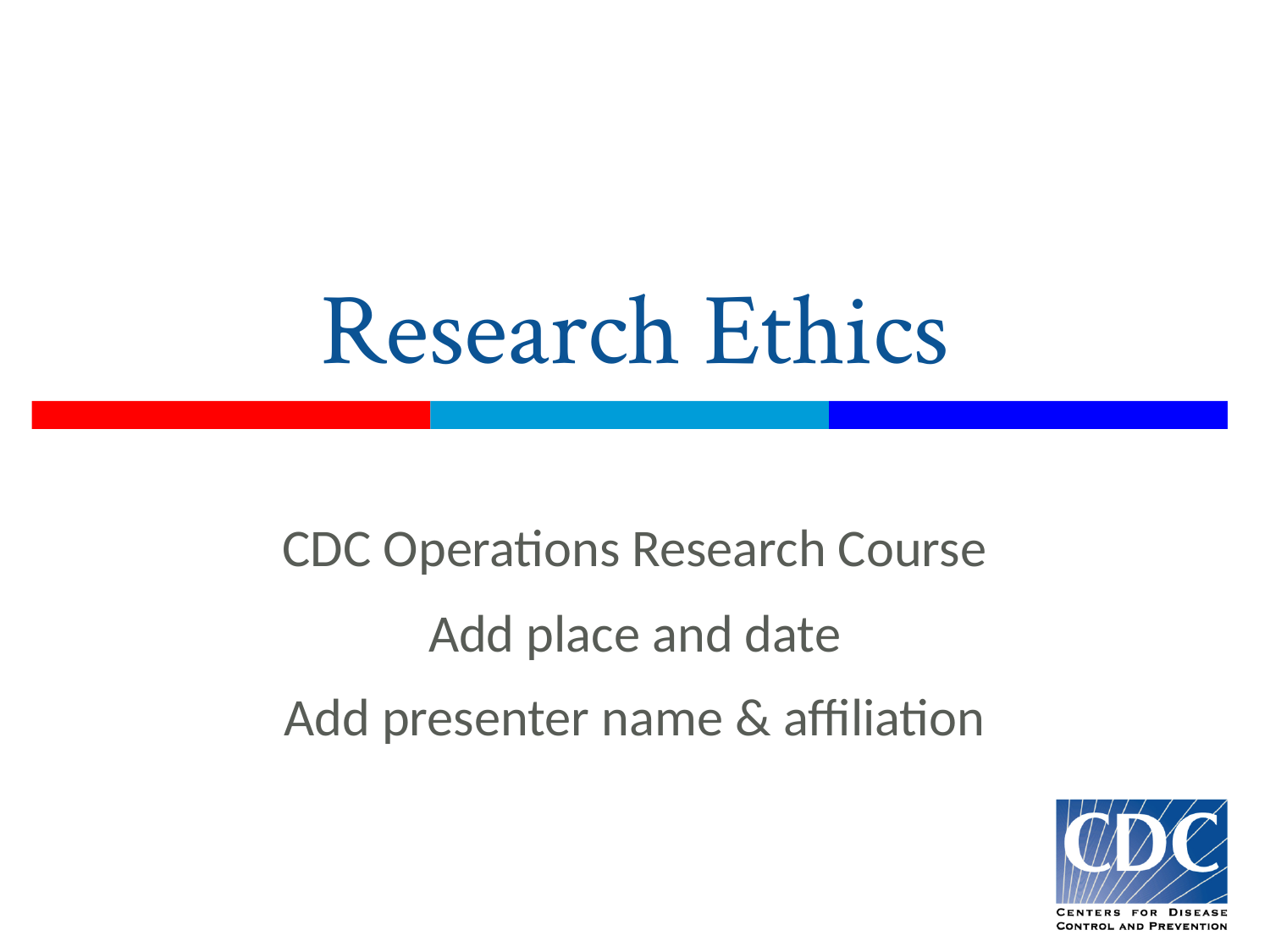

# Research Ethics
CDC Operations Research Course
Add place and date
Add presenter name & affiliation